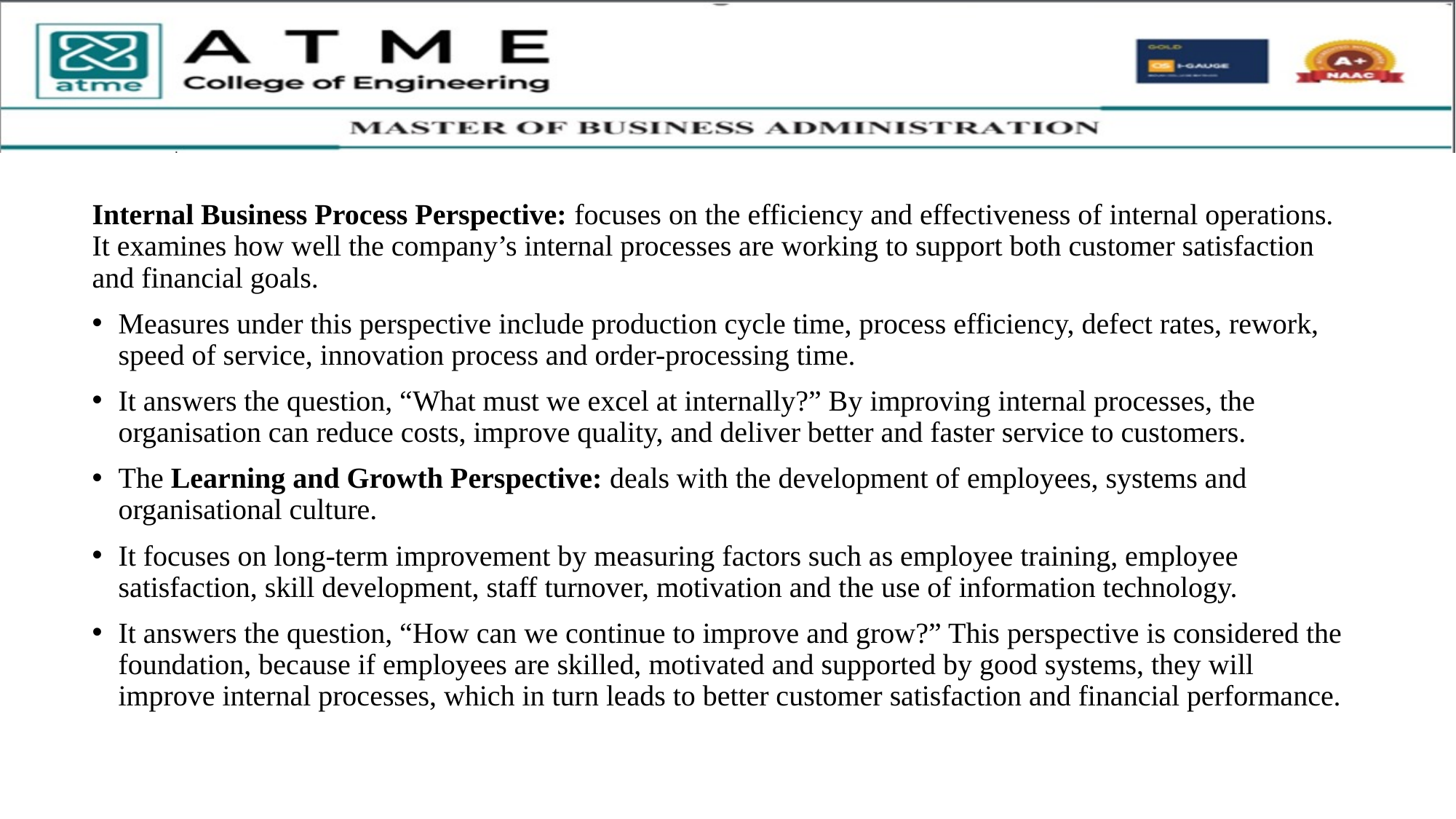

Internal Business Process Perspective: focuses on the efficiency and effectiveness of internal operations. It examines how well the company’s internal processes are working to support both customer satisfaction and financial goals.
Measures under this perspective include production cycle time, process efficiency, defect rates, rework, speed of service, innovation process and order-processing time.
It answers the question, “What must we excel at internally?” By improving internal processes, the organisation can reduce costs, improve quality, and deliver better and faster service to customers.
The Learning and Growth Perspective: deals with the development of employees, systems and organisational culture.
It focuses on long-term improvement by measuring factors such as employee training, employee satisfaction, skill development, staff turnover, motivation and the use of information technology.
It answers the question, “How can we continue to improve and grow?” This perspective is considered the foundation, because if employees are skilled, motivated and supported by good systems, they will improve internal processes, which in turn leads to better customer satisfaction and financial performance.